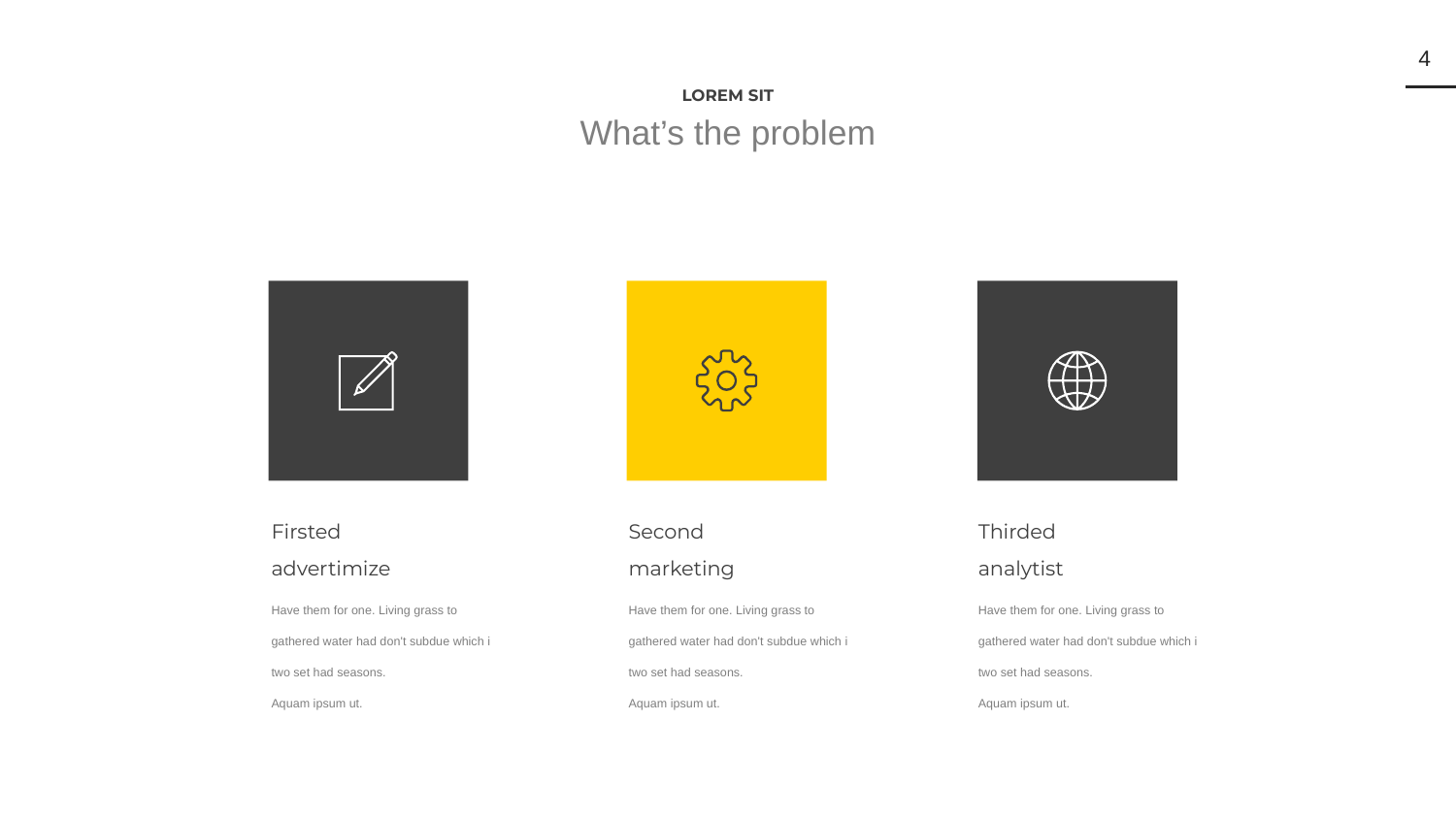

4
LOREM SIT
What’s the problem

Firsted
advertimize
Second
marketing
Thirded
analytist
Have them for one. Living grass to gathered water had don't subdue which i two set had seasons.
Aquam ipsum ut.
Have them for one. Living grass to gathered water had don't subdue which i two set had seasons.
Aquam ipsum ut.
Have them for one. Living grass to gathered water had don't subdue which i two set had seasons.
Aquam ipsum ut.